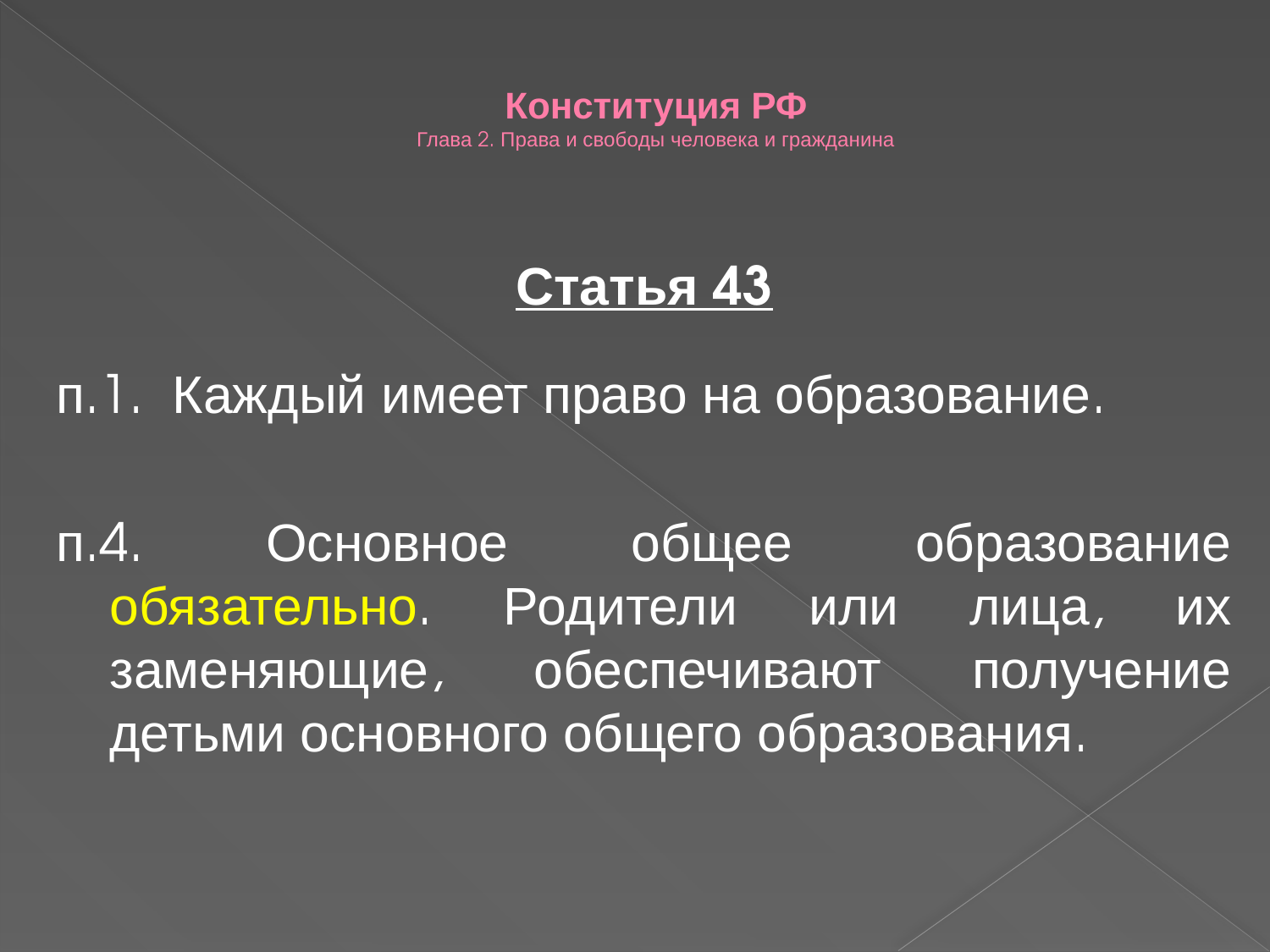

# Конституция РФ Глава 2. Права и свободы человека и гражданина
Статья 43

п.1.  Каждый имеет право на образование.

п.4. Основное общее образование обязательно. Родители или лица, их заменяющие, обеспечивают получение детьми основного общего образования.